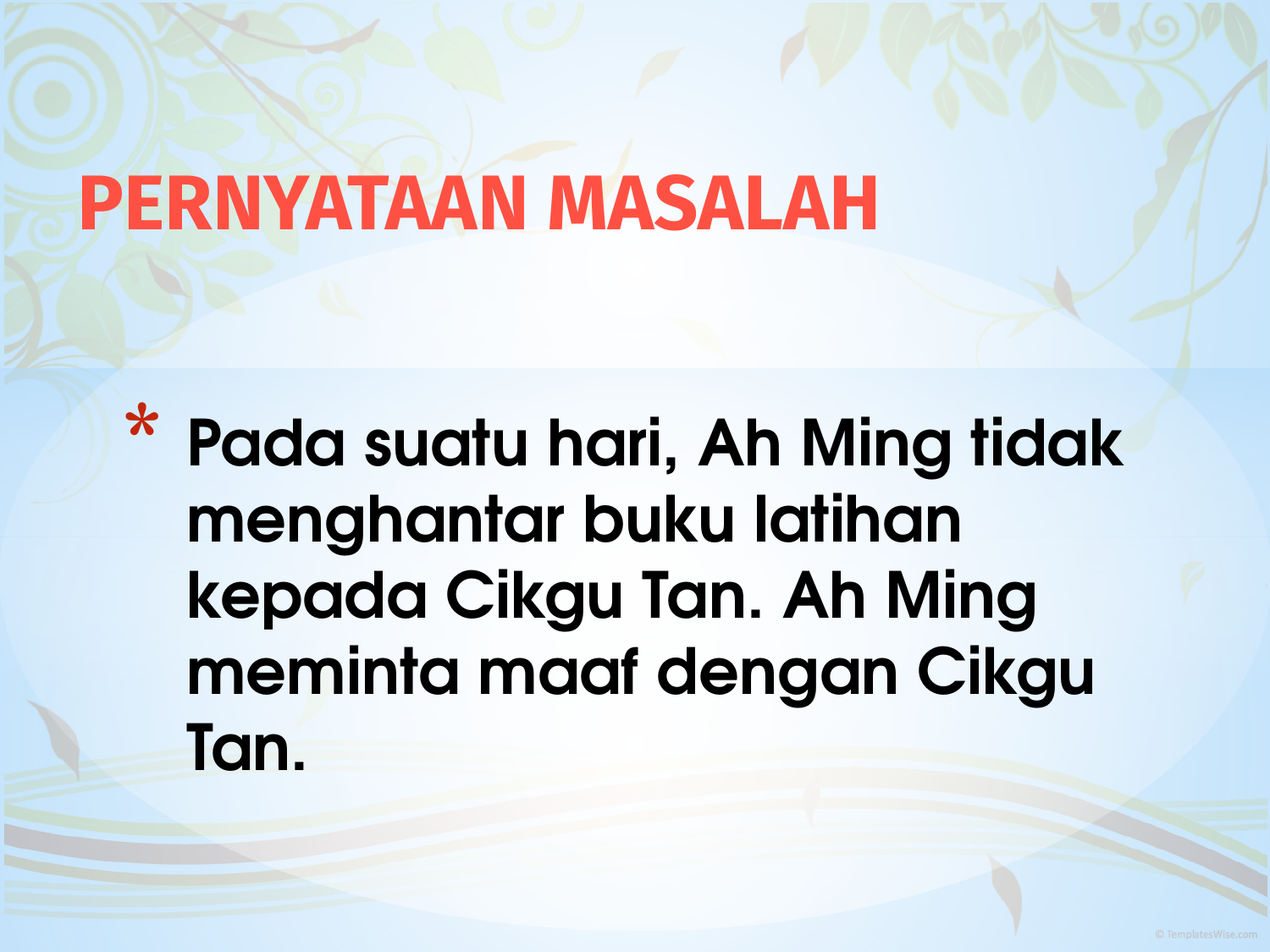

PERNYATAAN MASALAH
# Pada suatu hari, Ah Ming tidak menghantar buku latihan kepada Cikgu Tan. Ah Ming meminta maaf dengan Cikgu Tan.